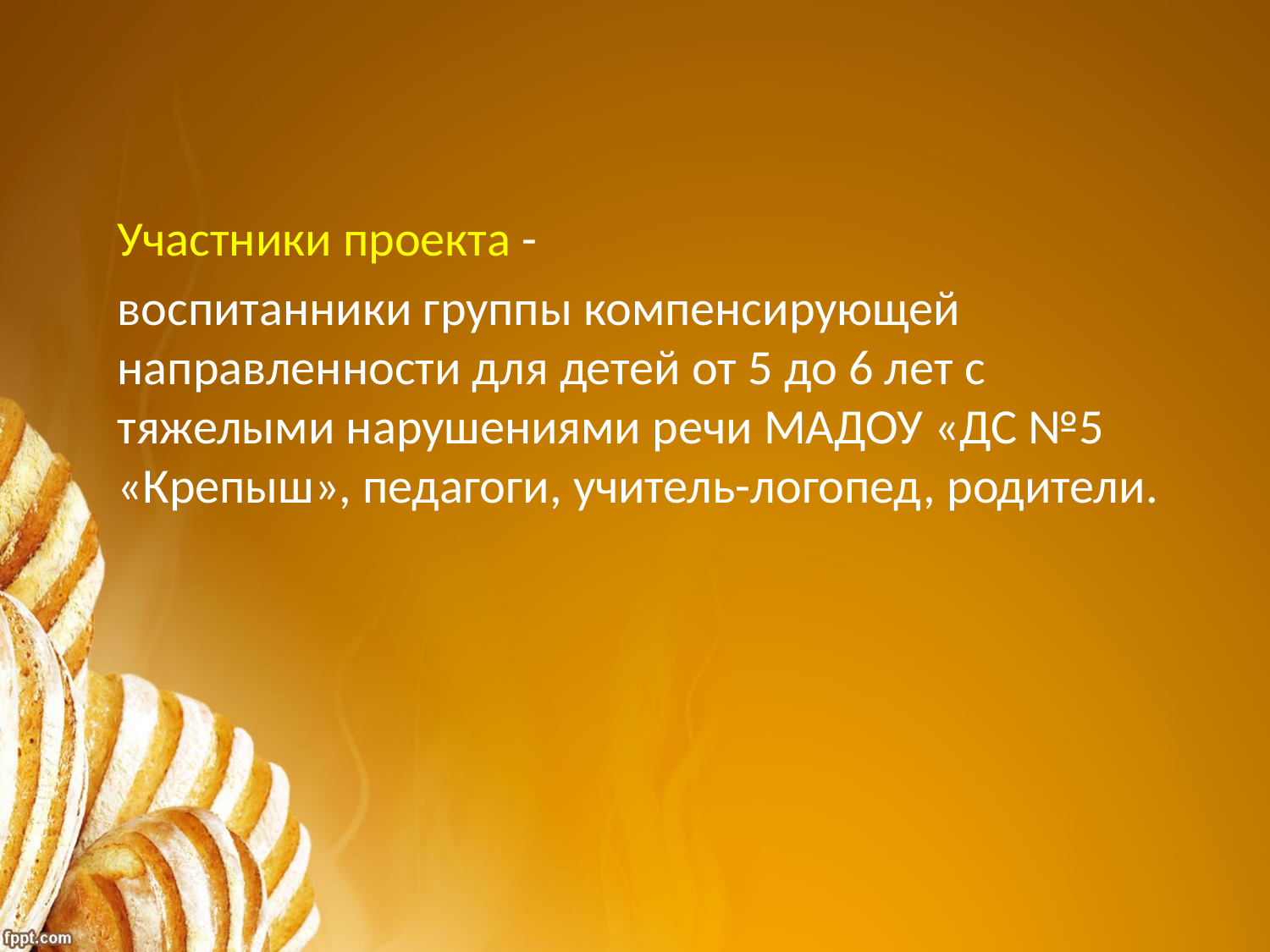

Участники проекта -
воспитанники группы компенсирующей направленности для детей от 5 до 6 лет с тяжелыми нарушениями речи МАДОУ «ДС №5 «Крепыш», педагоги, учитель-логопед, родители.